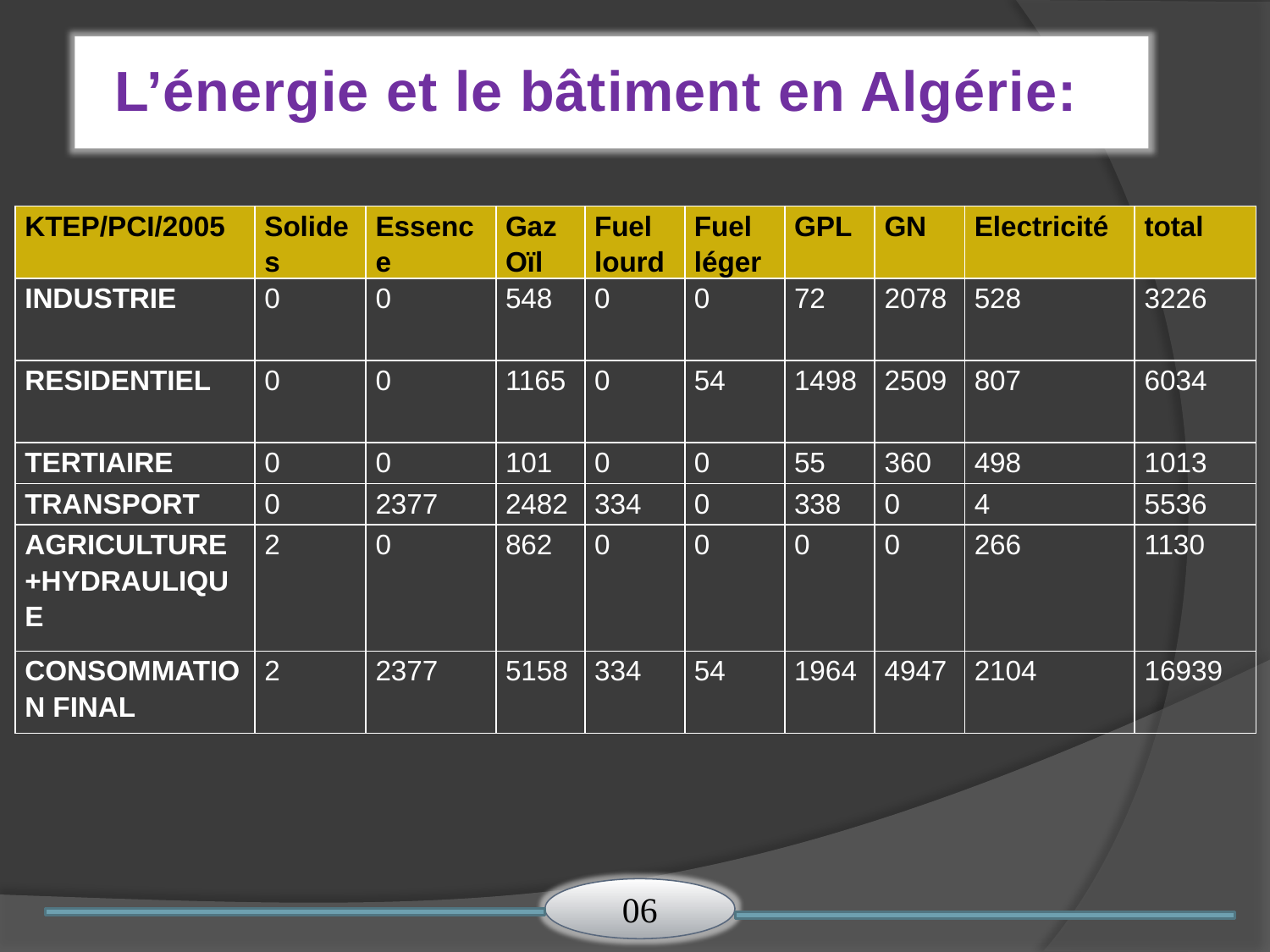

L’énergie et le bâtiment en Algérie:
| KTEP/PCI/2005 | Solides | Essence | Gaz Oïl | Fuel lourd | Fuel léger | GPL | GN | Electricité | total |
| --- | --- | --- | --- | --- | --- | --- | --- | --- | --- |
| INDUSTRIE | 0 | 0 | 548 | 0 | 0 | 72 | 2078 | 528 | 3226 |
| RESIDENTIEL | 0 | 0 | 1165 | 0 | 54 | 1498 | 2509 | 807 | 6034 |
| TERTIAIRE | 0 | 0 | 101 | 0 | 0 | 55 | 360 | 498 | 1013 |
| TRANSPORT | 0 | 2377 | 2482 | 334 | 0 | 338 | 0 | 4 | 5536 |
| AGRICULTURE +HYDRAULIQUE | 2 | 0 | 862 | 0 | 0 | 0 | 0 | 266 | 1130 |
| CONSOMMATION FINAL | 2 | 2377 | 5158 | 334 | 54 | 1964 | 4947 | 2104 | 16939 |
06